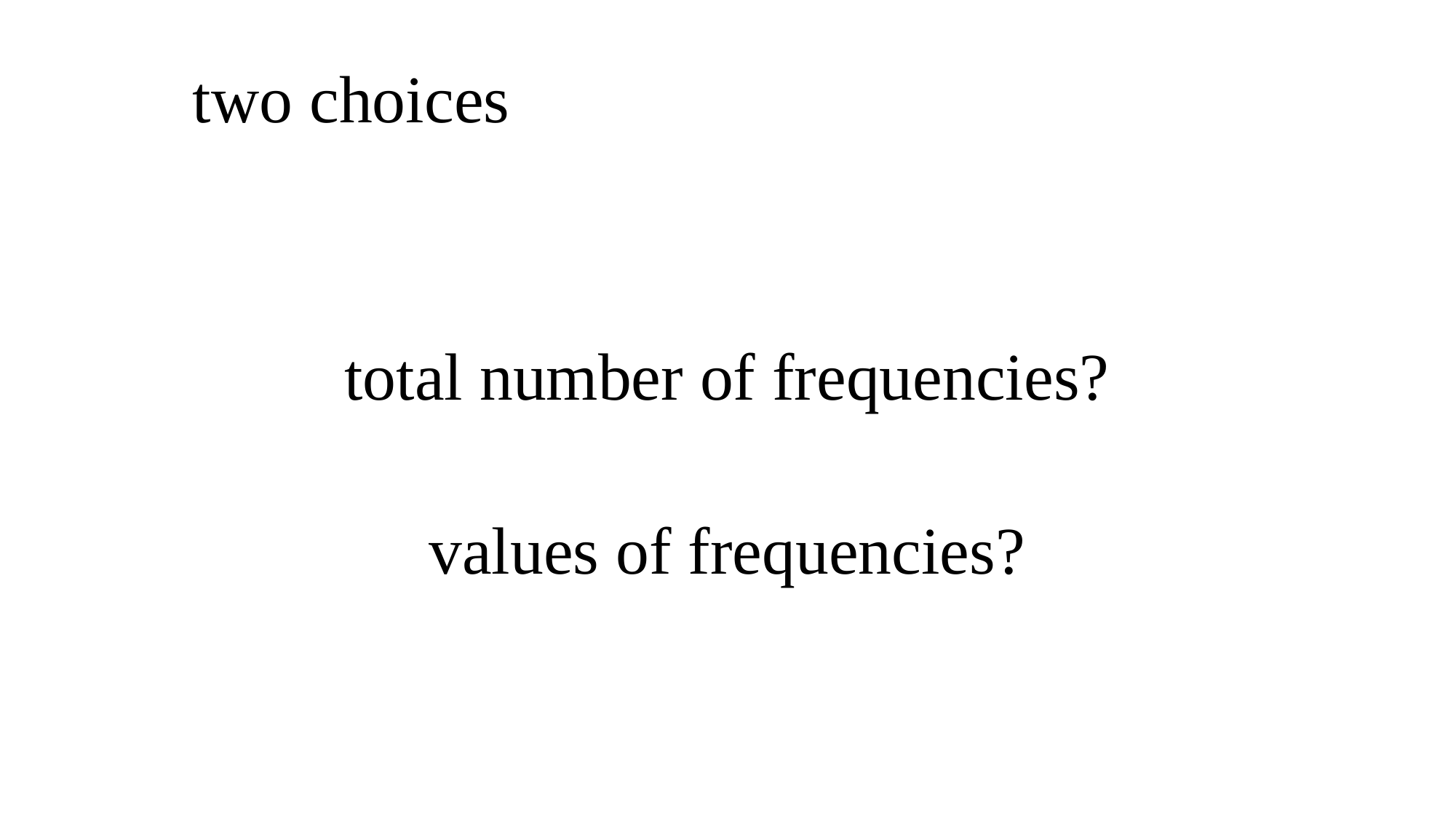

# two choices
total number of frequencies?

values of frequencies?